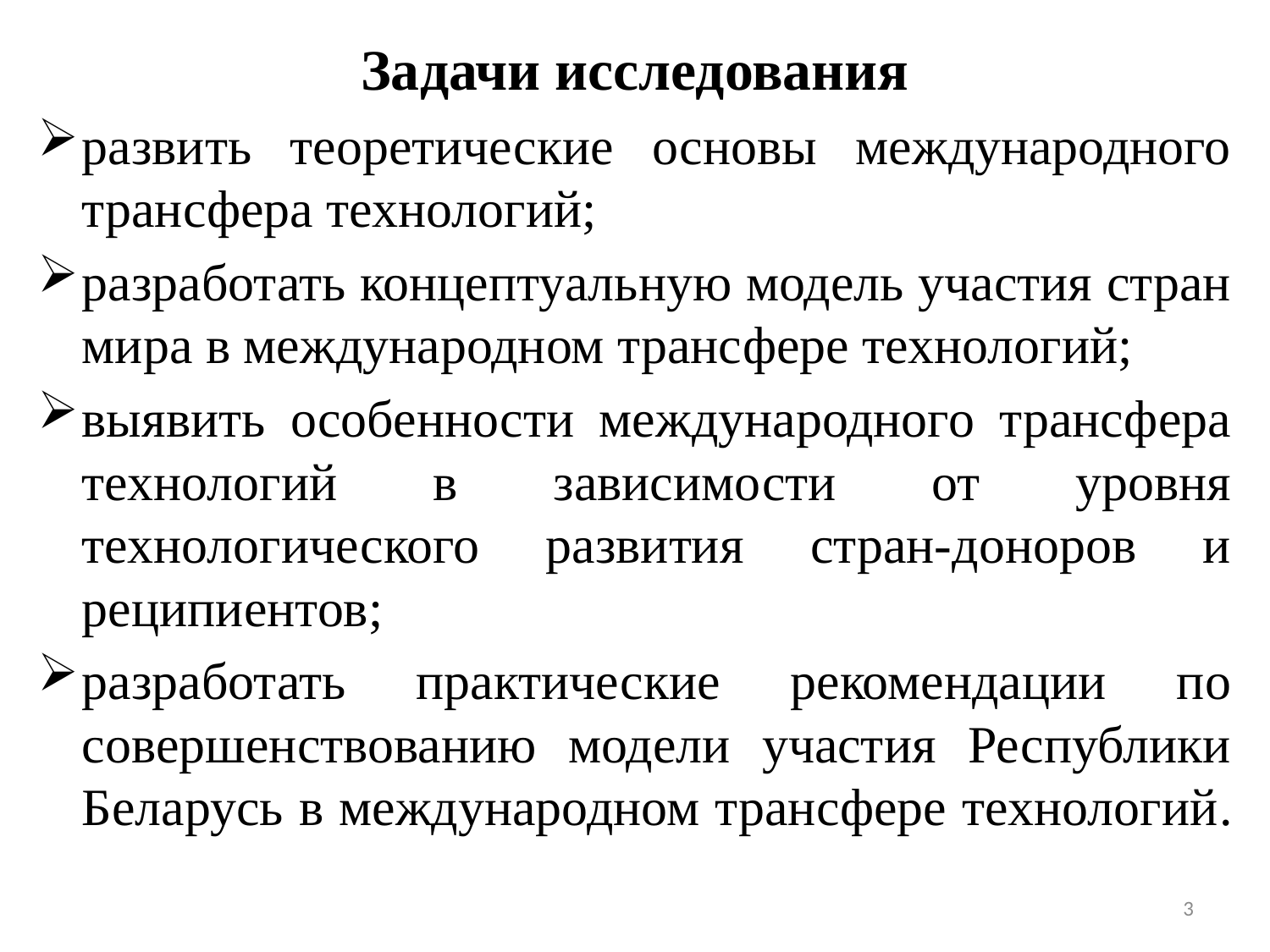

Задачи исследования
развить теоретические основы международного трансфера технологий;
разработать концептуальную модель участия стран мира в международном трансфере технологий;
выявить особенности международного трансфера технологий в зависимости от уровня технологического развития стран-доноров и реципиентов;
разработать практические рекомендации по совершенствованию модели участия Республики Беларусь в международном трансфере технологий.

3